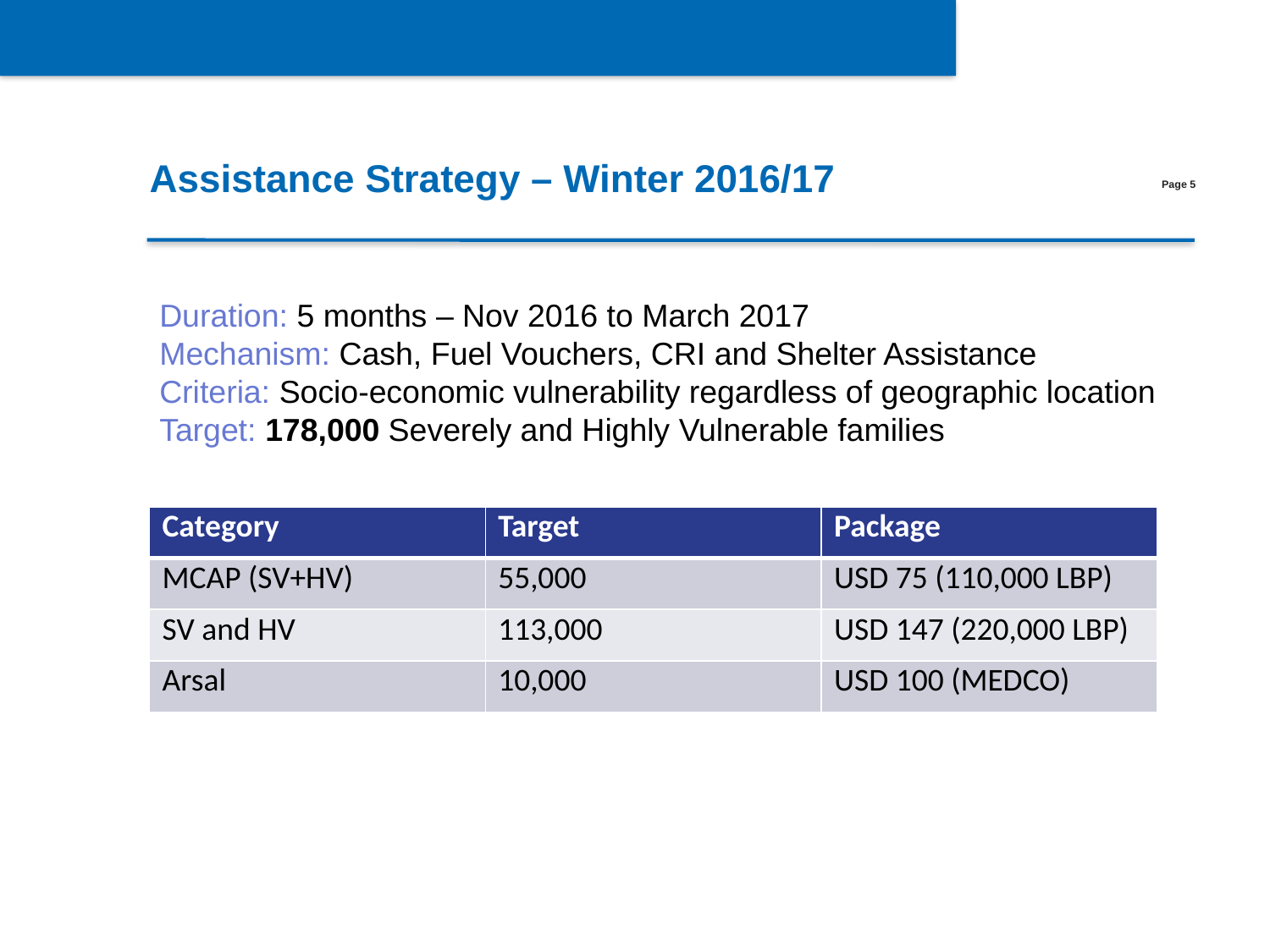

Assistance Strategy – Winter 2016/17
Duration: 5 months – Nov 2016 to March 2017
Mechanism: Cash, Fuel Vouchers, CRI and Shelter Assistance
Criteria: Socio-economic vulnerability regardless of geographic location
Target: 178,000 Severely and Highly Vulnerable families

| Category | Target | Package |
| --- | --- | --- |
| MCAP (SV+HV) | 55,000 | USD 75 (110,000 LBP) |
| SV and HV | 113,000 | USD 147 (220,000 LBP) |
| Arsal | 10,000 | USD 100 (MEDCO) |